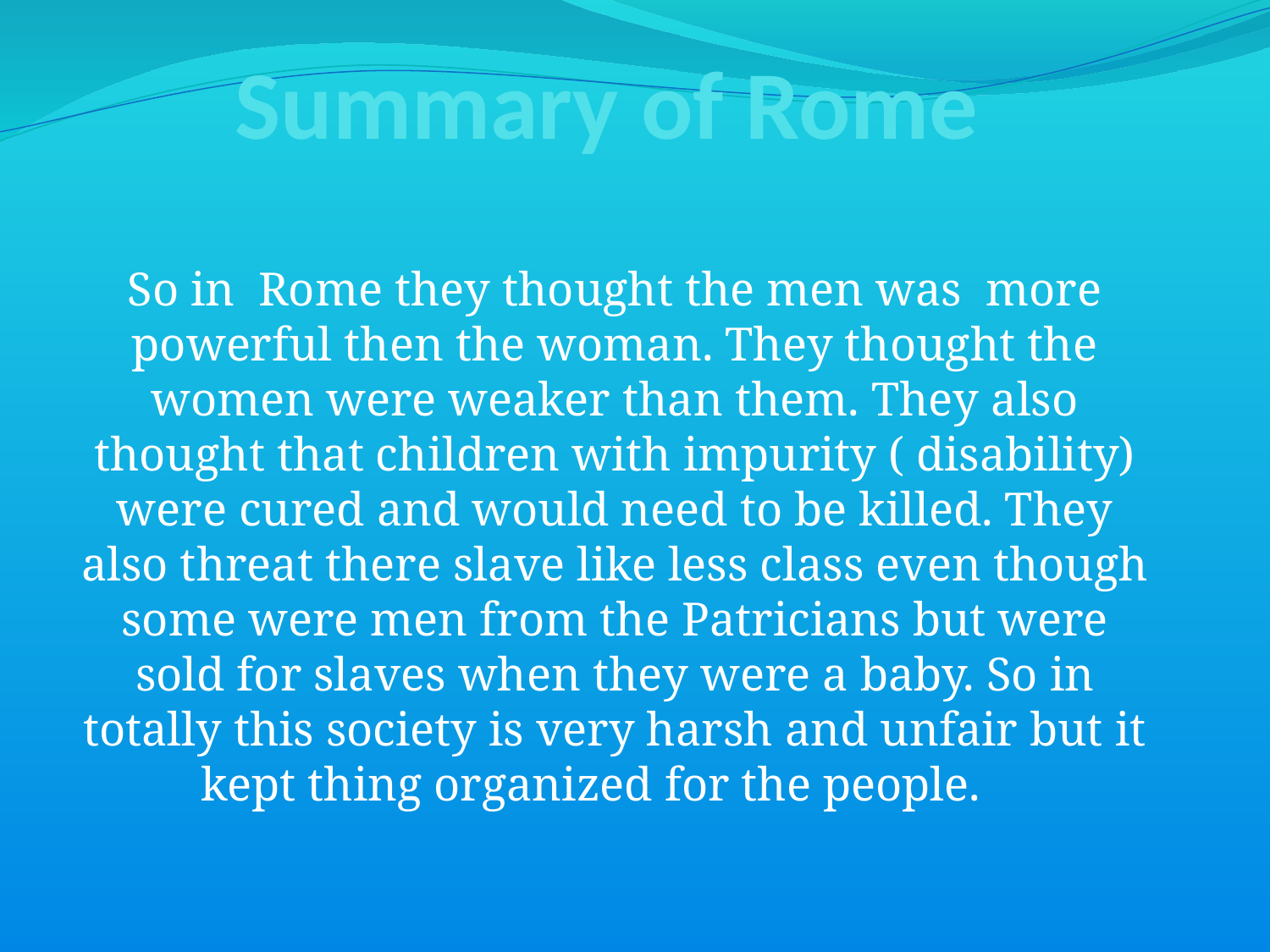

# Summary of Rome
So in  Rome they thought the men was  more powerful then the woman. They thought the women were weaker than them. They also thought that children with impurity ( disability) were cured and would need to be killed. They also threat there slave like less class even though some were men from the Patricians but were sold for slaves when they were a baby. So in totally this society is very harsh and unfair but it kept thing organized for the people.